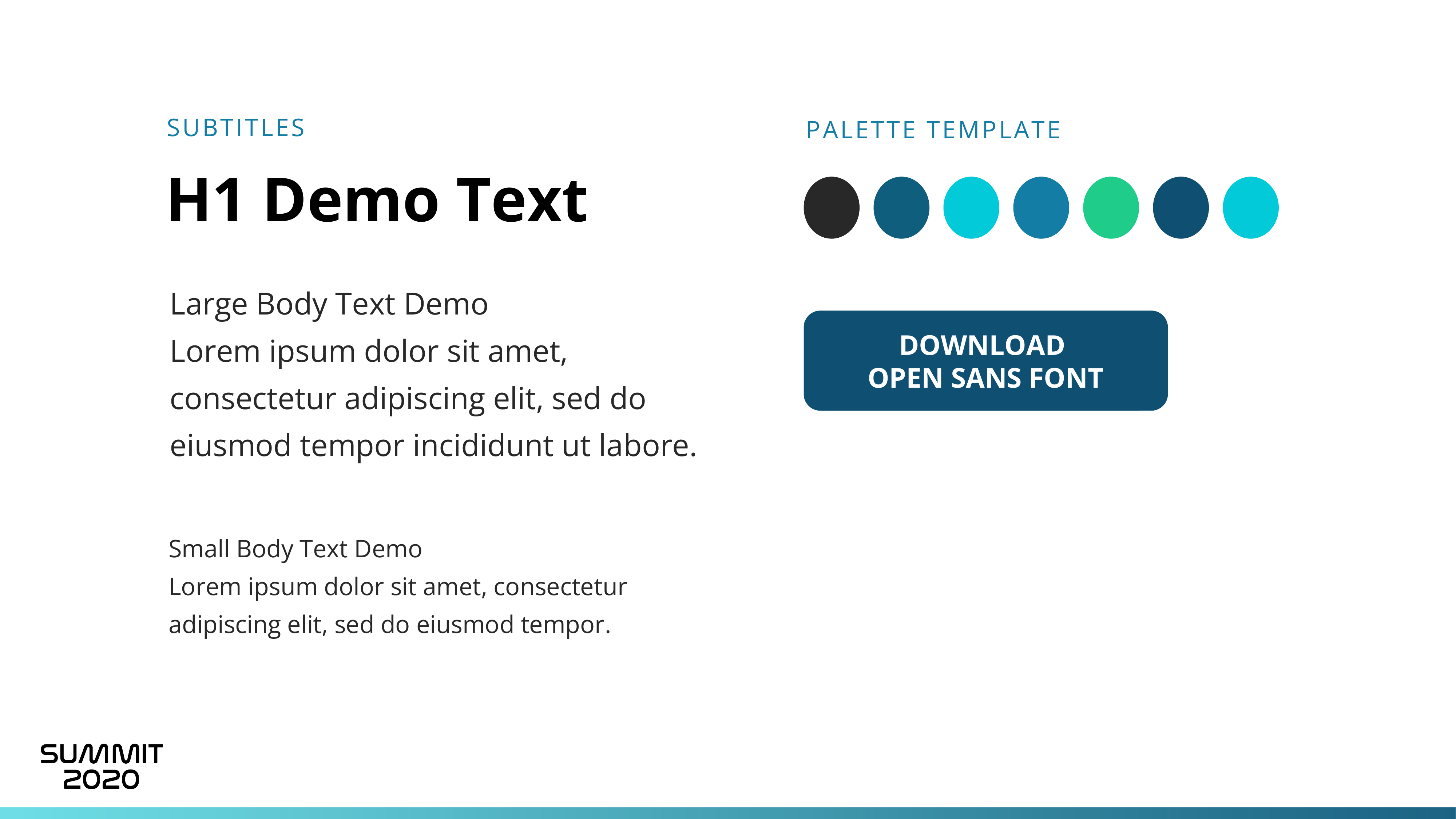

SUBTITLES
PALETTE TEMPLATE
H1 Demo Text

Large Body Text Demo
Lorem ipsum dolor sit amet, consectetur adipiscing elit, sed do eiusmod tempor incididunt ut labore.
DOWNLOAD
OPEN SANS FONT
Small Body Text Demo
Lorem ipsum dolor sit amet, consectetur adipiscing elit, sed do eiusmod tempor.